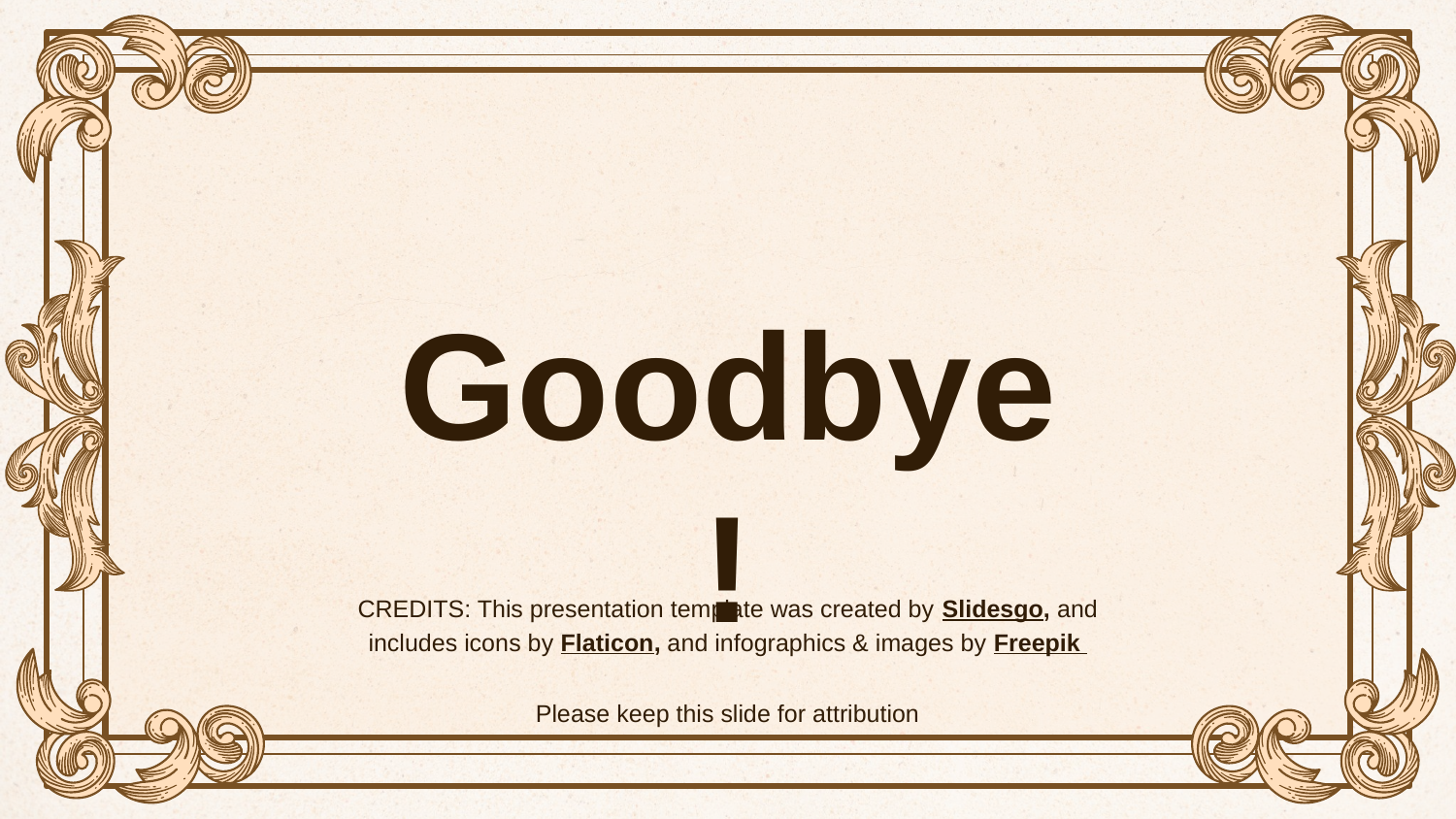

# Goodbye !
Please keep this slide for attribution